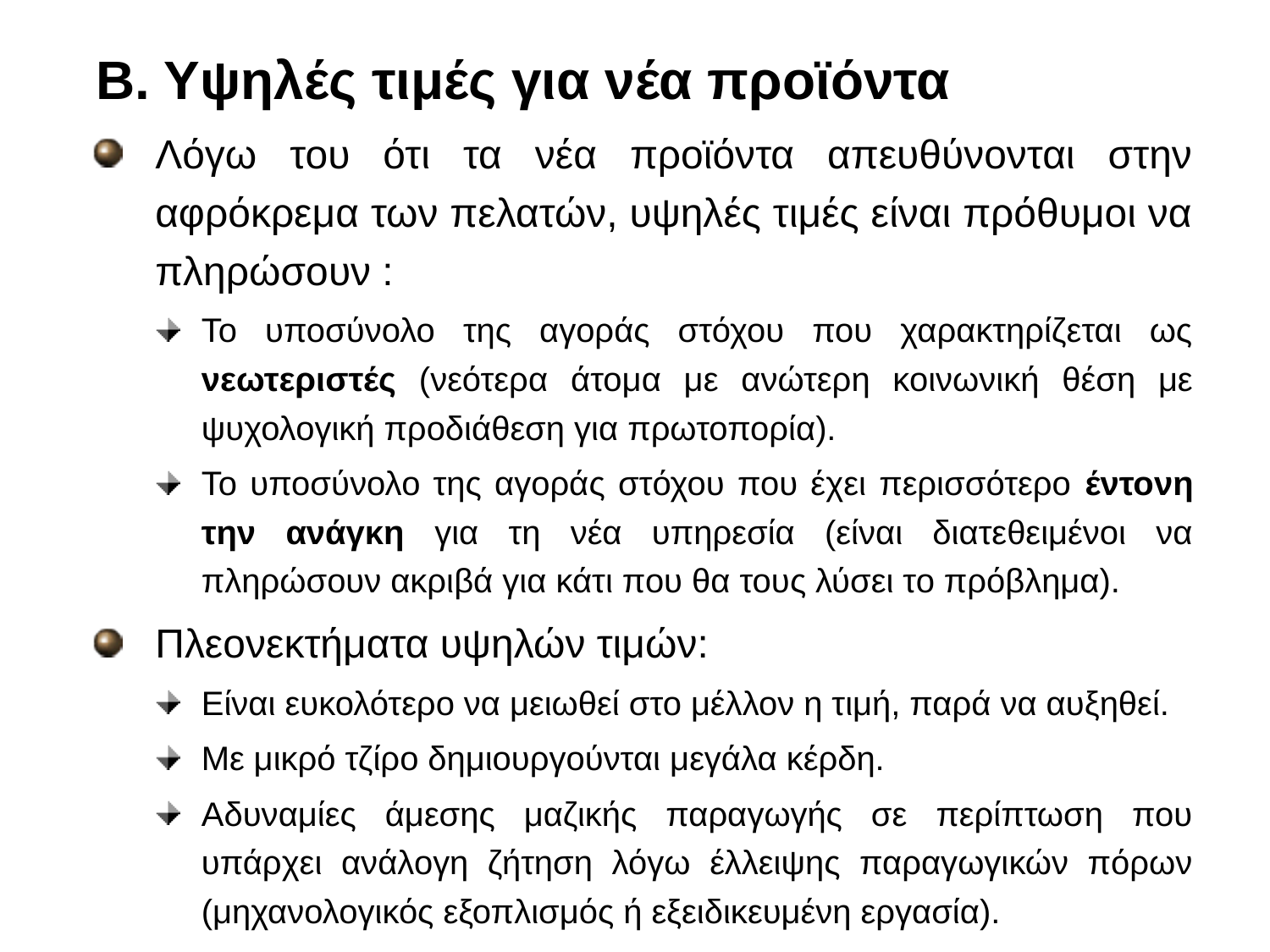

Β. Υψηλές τιμές για νέα προϊόντα
Λόγω του ότι τα νέα προϊόντα απευθύνονται στην αφρόκρεμα των πελατών, υψηλές τιμές είναι πρόθυμοι να πληρώσουν :
Το υποσύνολο της αγοράς στόχου που χαρακτηρίζεται ως νεωτεριστές (νεότερα άτομα με ανώτερη κοινωνική θέση με ψυχολογική προδιάθεση για πρωτοπορία).
Το υποσύνολο της αγοράς στόχου που έχει περισσότερο έντονη την ανάγκη για τη νέα υπηρεσία (είναι διατεθειμένοι να πληρώσουν ακριβά για κάτι που θα τους λύσει το πρόβλημα).
Πλεονεκτήματα υψηλών τιμών:
Είναι ευκολότερο να μειωθεί στο μέλλον η τιμή, παρά να αυξηθεί.
Με μικρό τζίρο δημιουργούνται μεγάλα κέρδη.
Αδυναμίες άμεσης μαζικής παραγωγής σε περίπτωση που υπάρχει ανάλογη ζήτηση λόγω έλλειψης παραγωγικών πόρων (μηχανολογικός εξοπλισμός ή εξειδικευμένη εργασία).